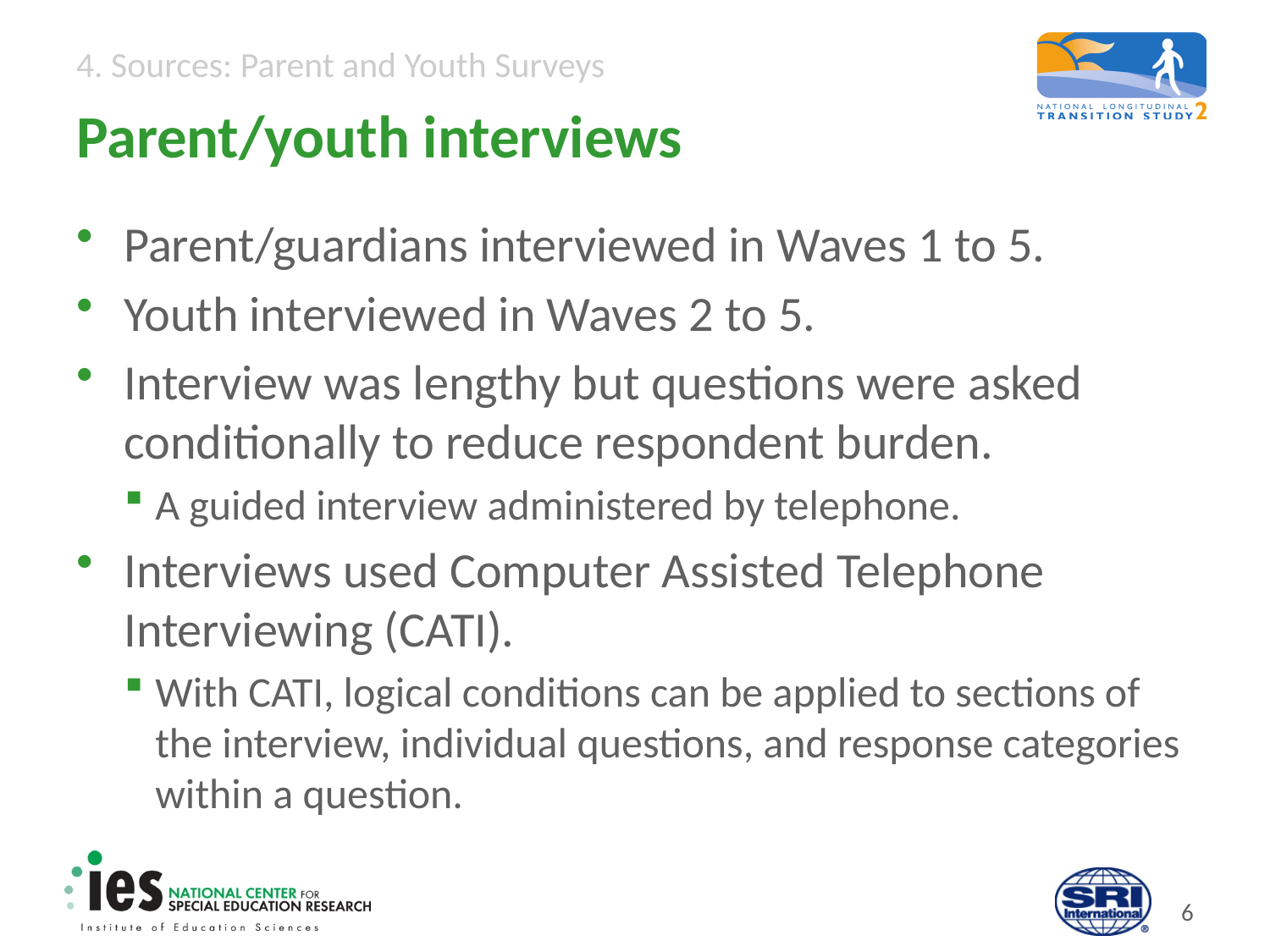

# Parent/youth interviews
Parent/guardians interviewed in Waves 1 to 5.
Youth interviewed in Waves 2 to 5.
Interview was lengthy but questions were asked conditionally to reduce respondent burden.
A guided interview administered by telephone.
Interviews used Computer Assisted Telephone Interviewing (CATI).
With CATI, logical conditions can be applied to sections of the interview, individual questions, and response categories within a question.
6